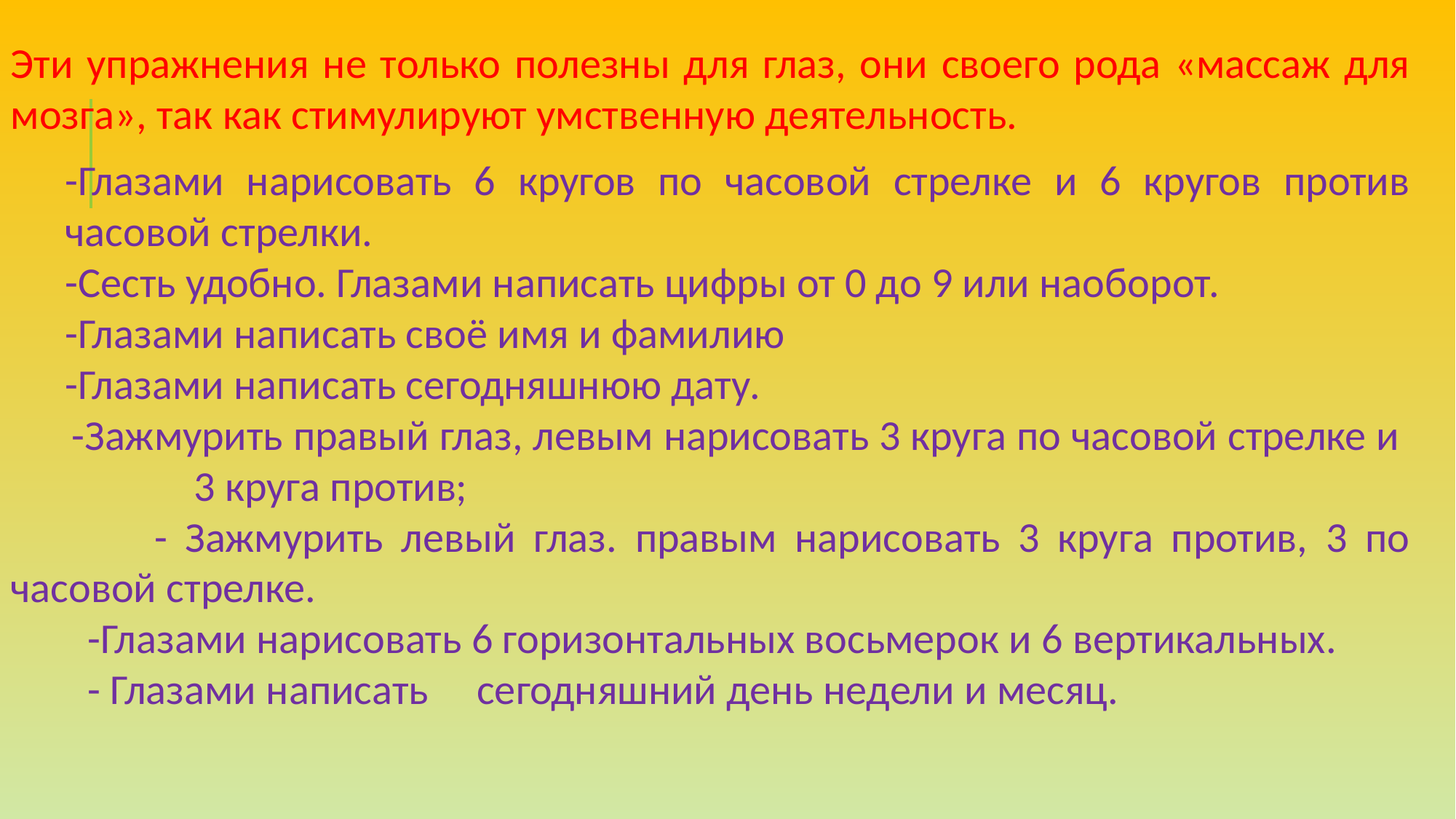

Эти упражнения не только полезны для глаз, они своего рода «массаж для мозга», так как стимулируют умственную деятельность.
-Глазами нарисовать 6 кругов по часовой стрелке и 6 кругов против часовой стрелки.
-Сесть удобно. Глазами написать цифры от 0 до 9 или наоборот.
-Глазами написать своё имя и фамилию
-Глазами написать сегодняшнюю дату.
      -Зажмурить правый глаз, левым нарисовать 3 круга по часовой стрелке и                     3 круга против;
        - Зажмурить левый глаз. правым нарисовать 3 круга против, 3 по часовой стрелке.
        -Глазами нарисовать 6 горизонтальных восьмерок и 6 вертикальных.
        - Глазами написать     сегодняшний день недели и месяц.